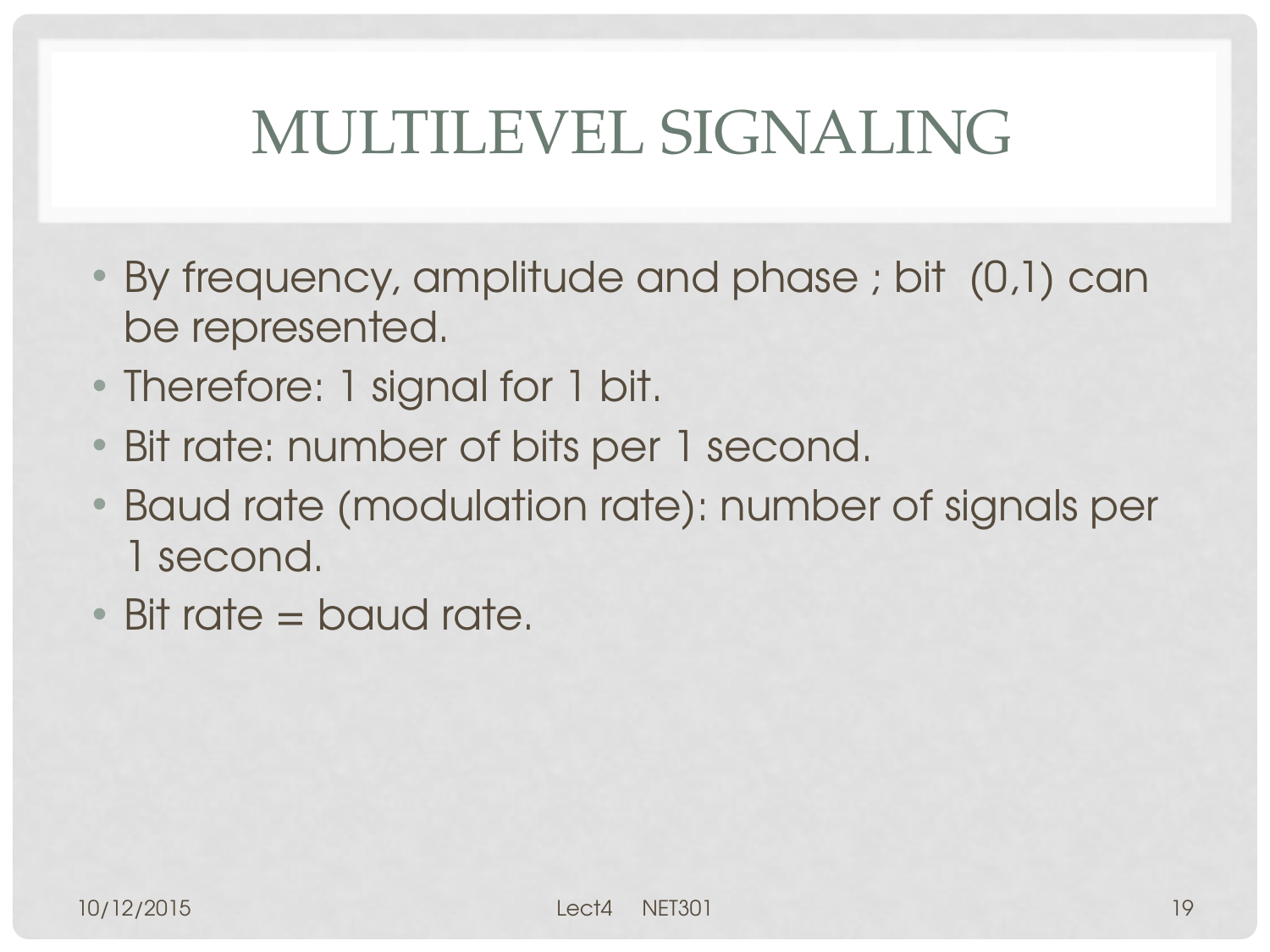

# Multilevel signaling
By frequency, amplitude and phase ; bit  (0,1) can be represented.
Therefore: 1 signal for 1 bit.
Bit rate: number of bits per 1 second.
Baud rate (modulation rate): number of signals per 1 second.
Bit rate = baud rate.

10/12/2015
Lect4     NET301
19